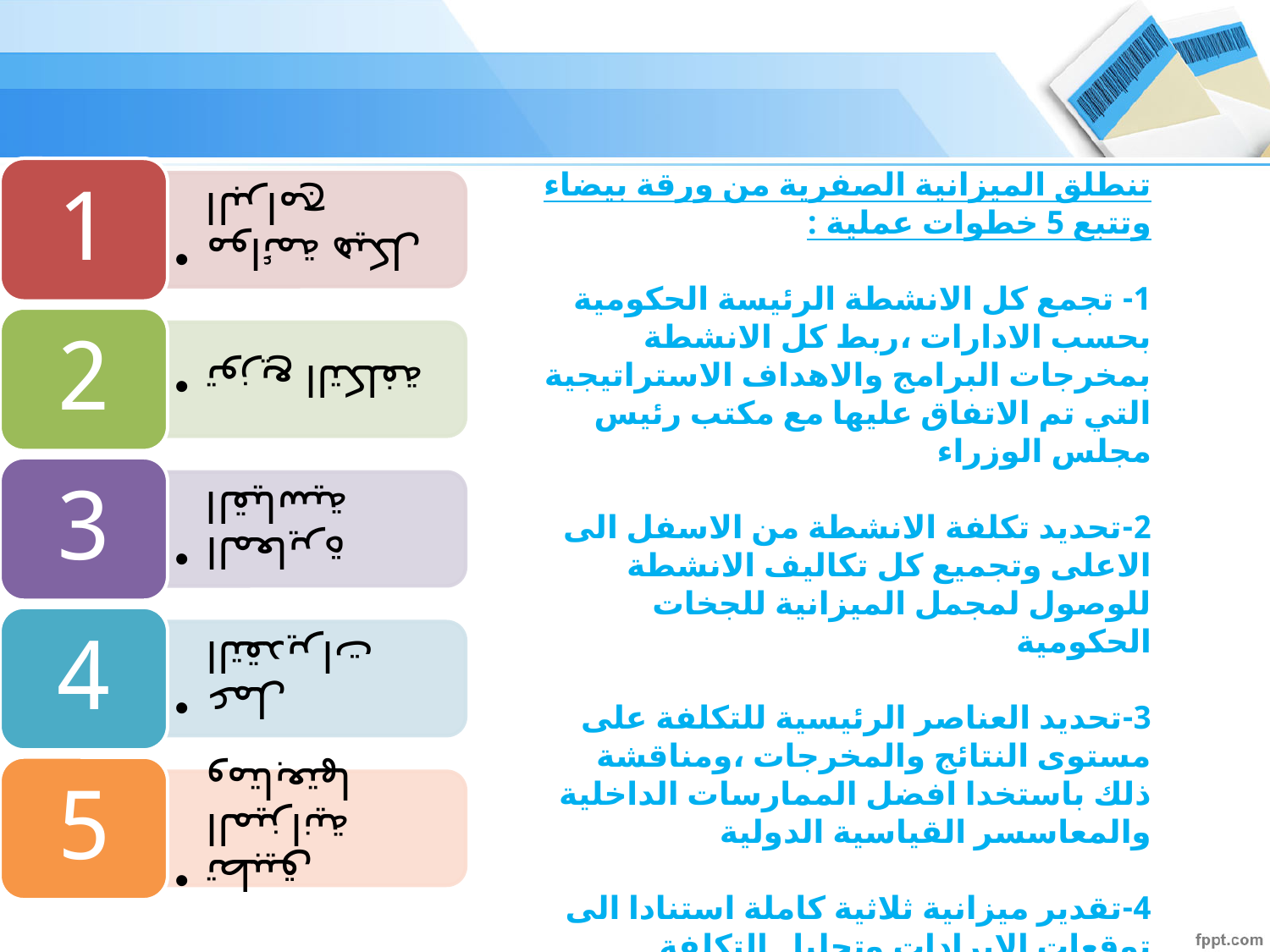

موائمة هيكل البرامج
1
توزيع التكلفة
2
المعايرة القياسية
3
عمل التقديرات
4
تطبيق الميزانية ومتابعتها
5
تنطلق الميزانية الصفرية من ورقة بيضاء وتتبع 5 خطوات عملية :

1- تجمع كل الانشطة الرئيسة الحكومية بحسب الادارات ،ربط كل الانشطة بمخرجات البرامج والاهداف الاستراتيجية التي تم الاتفاق عليها مع مكتب رئيس مجلس الوزراء

2-تحديد تكلفة الانشطة من الاسفل الى الاعلى وتجميع كل تكاليف الانشطة للوصول لمجمل الميزانية للجخات الحكومية

3-تحديد العناصر الرئيسية للتكلفة على مستوى النتائج والمخرجات ،ومناقشة ذلك باستخدا افضل الممارسات الداخلية والمعاسسر القياسية الدولية

4-تقدير ميزانية ثلاثية كاملة استنادا الى توقعات الايرادات وتحليل التكلفة.

5-مقارنة مستويات الانفاق الحقيقية وتلك الموضوعه في الميزانية ،مراقية مؤشرات الاداء الرئيسية .